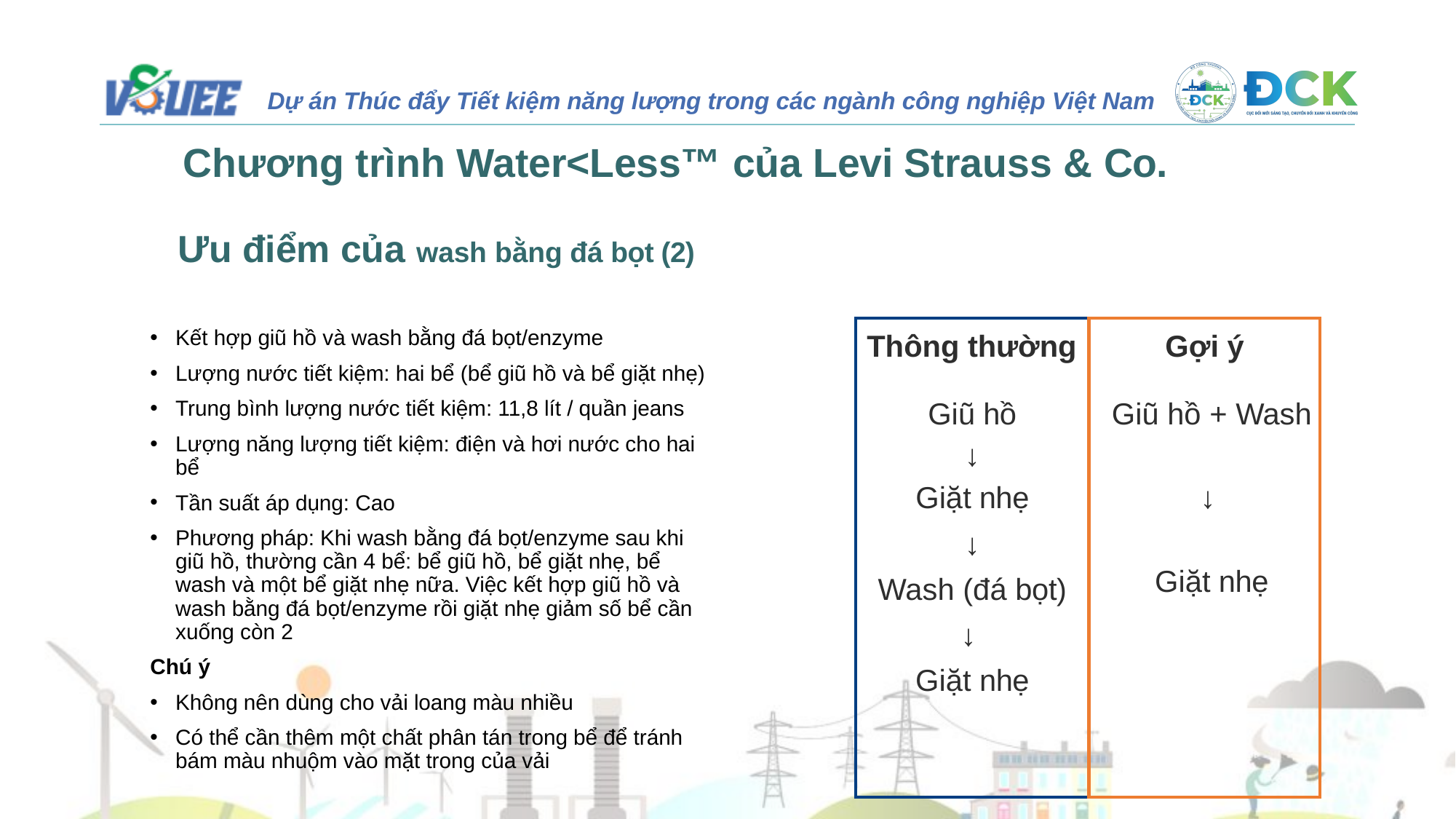

# Chương trình Water<Less™ của Levi Strauss & Co.
Ưu điểm của wash bằng đá bọt (2)
| Thông thường | Gợi ý |
| --- | --- |
| Giũ hồ ↓ Giặt nhẹ ↓ Wash (đá bọt) ↓ Giặt nhẹ | Giũ hồ + Wash ↓ Giặt nhẹ |
Kết hợp giũ hồ và wash bằng đá bọt/enzyme
Lượng nước tiết kiệm: hai bể (bể giũ hồ và bể giặt nhẹ)
Trung bình lượng nước tiết kiệm: 11,8 lít / quần jeans
Lượng năng lượng tiết kiệm: điện và hơi nước cho hai bể
Tần suất áp dụng: Cao
Phương pháp: Khi wash bằng đá bọt/enzyme sau khi giũ hồ, thường cần 4 bể: bể giũ hồ, bể giặt nhẹ, bể wash và một bể giặt nhẹ nữa. Việc kết hợp giũ hồ và wash bằng đá bọt/enzyme rồi giặt nhẹ giảm số bể cần xuống còn 2
Chú ý
Không nên dùng cho vải loang màu nhiều
Có thể cần thêm một chất phân tán trong bể để tránh bám màu nhuộm vào mặt trong của vải